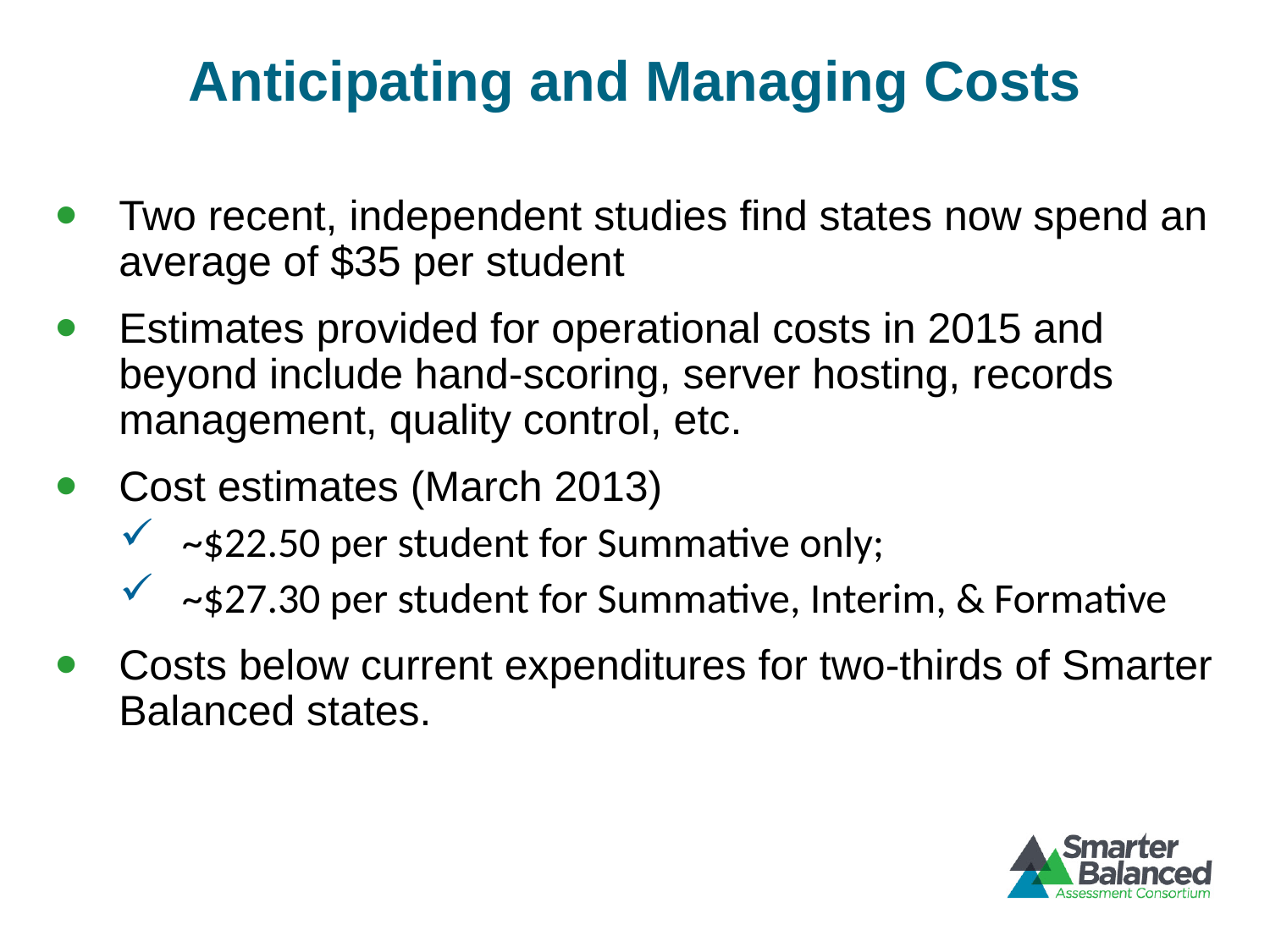

# Anticipating and Managing Costs
Two recent, independent studies find states now spend an average of $35 per student
Estimates provided for operational costs in 2015 and beyond include hand-scoring, server hosting, records management, quality control, etc.
Cost estimates (March 2013)
~$22.50 per student for Summative only;
~$27.30 per student for Summative, Interim, & Formative
Costs below current expenditures for two-thirds of Smarter Balanced states.